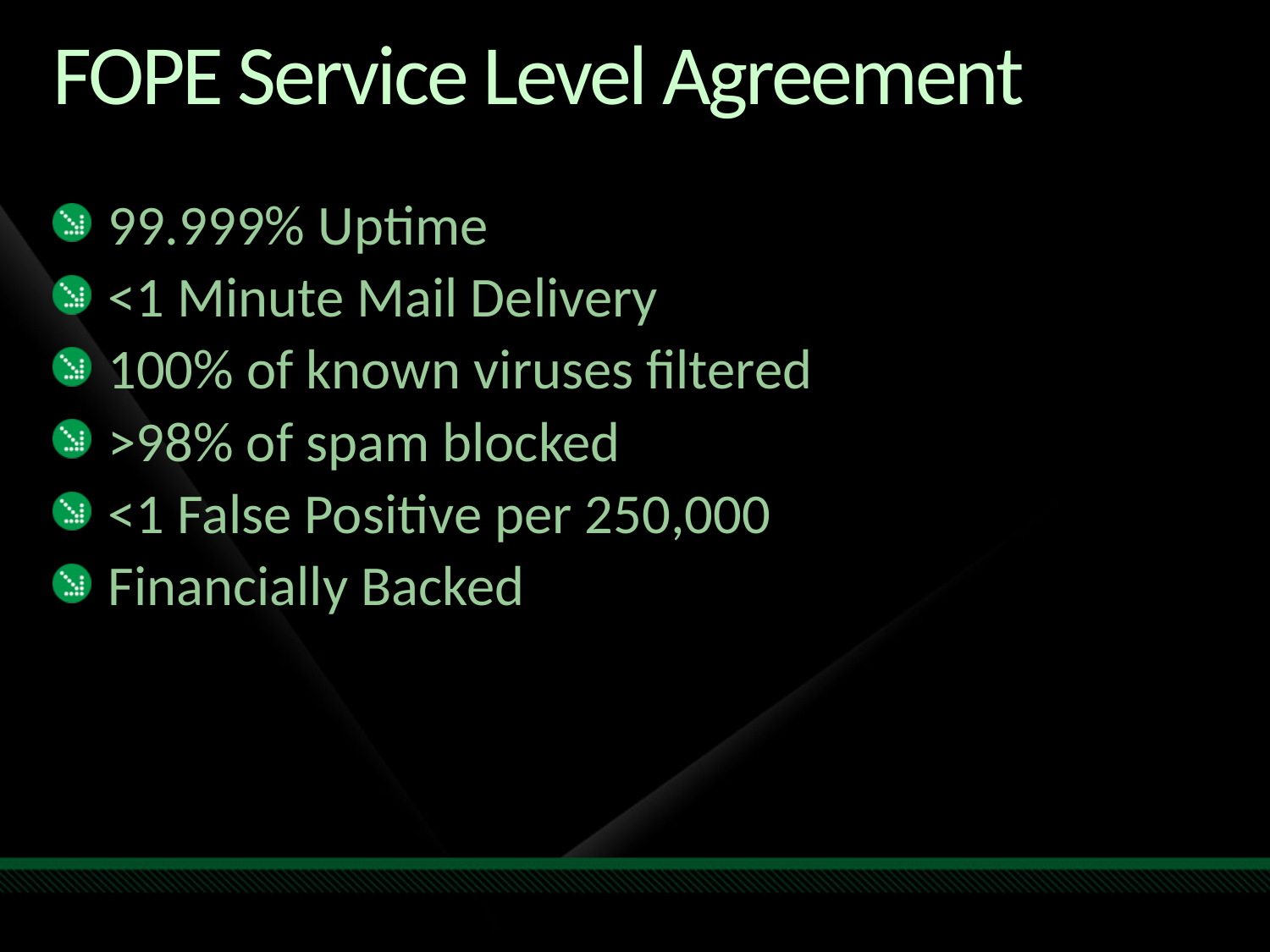

# FOPE Service Level Agreement
99.999% Uptime
<1 Minute Mail Delivery
100% of known viruses filtered
>98% of spam blocked
<1 False Positive per 250,000
Financially Backed